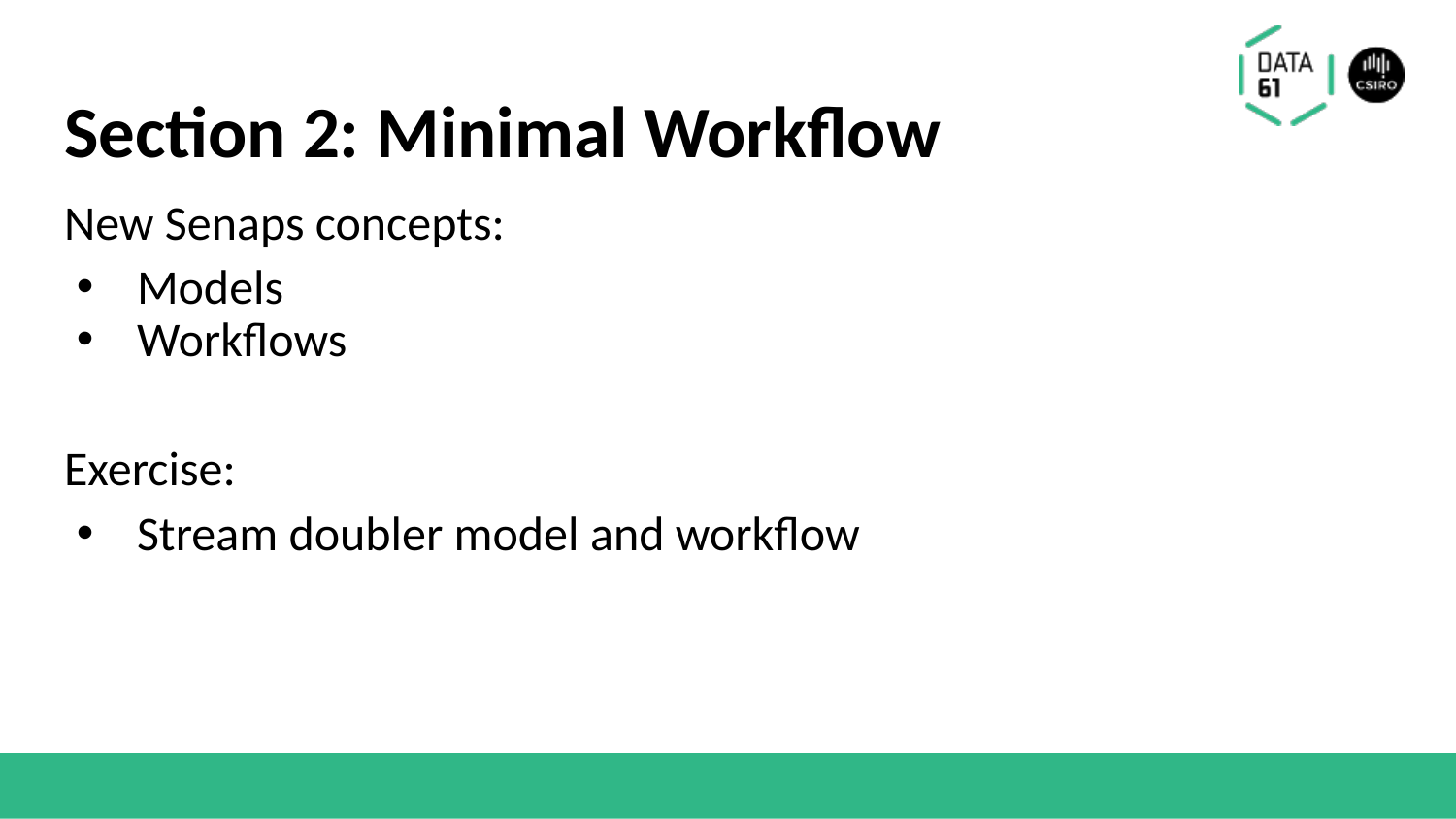

# Section 2: Minimal Workflow
New Senaps concepts:
Models
Workflows

Exercise:
Stream doubler model and workflow